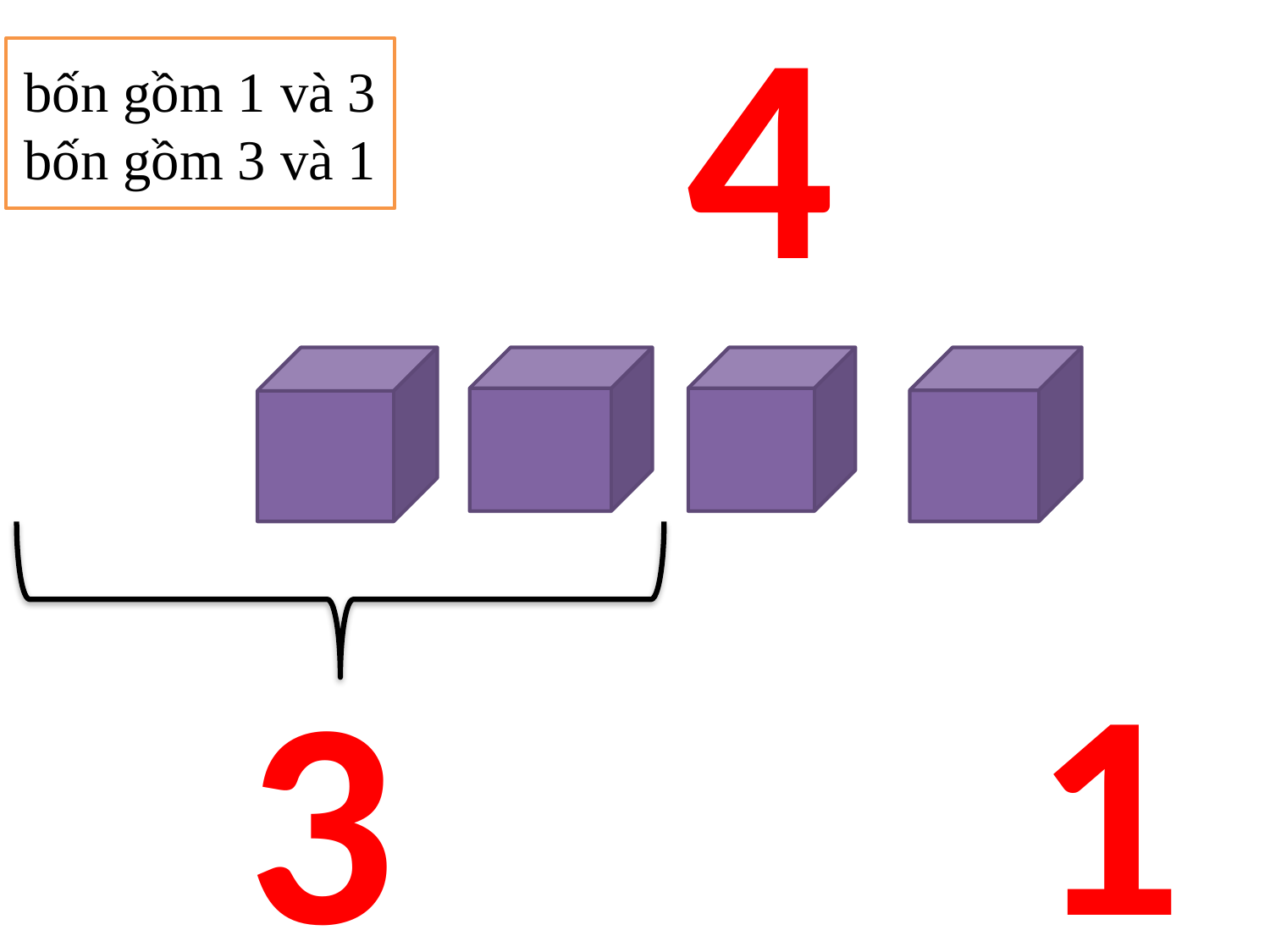

4
#
bốn gồm 1 và 3
bốn gồm 3 và 1

1
3